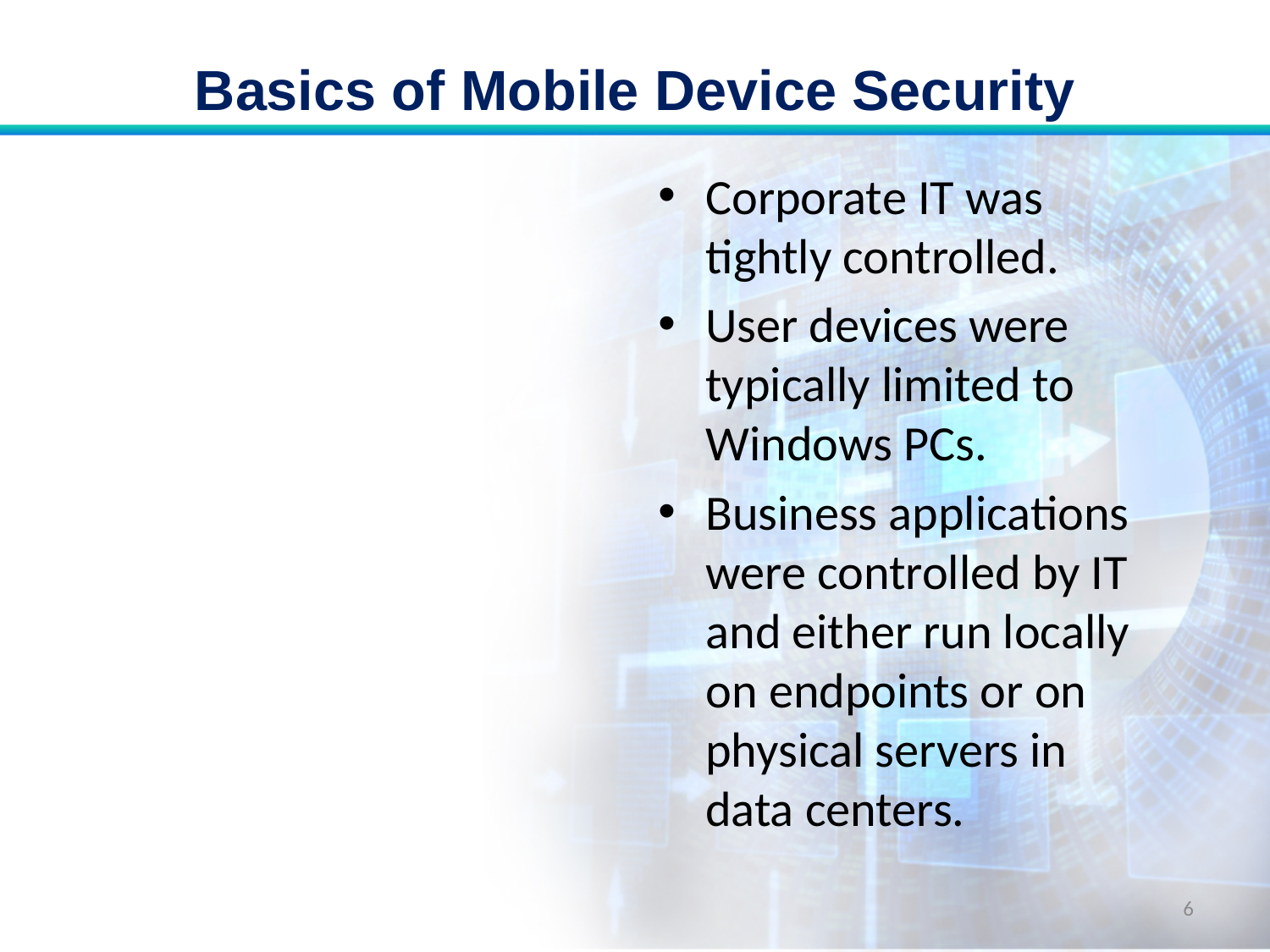

# Basics of Mobile Device Security
Corporate IT was tightly controlled.
User devices were typically limited to Windows PCs.
Business applications were controlled by IT and either run locally on endpoints or on physical servers in data centers.
6